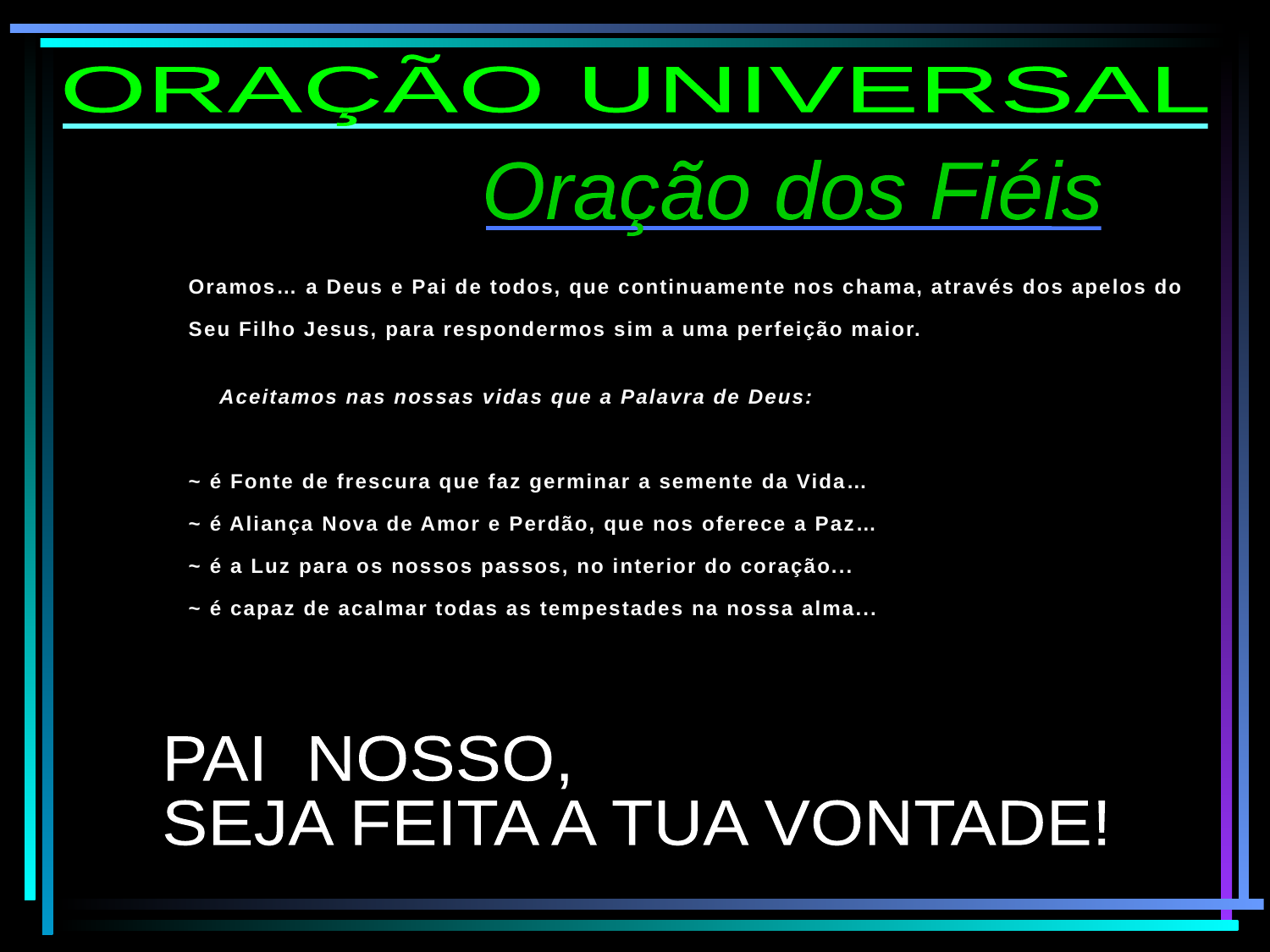

ORAÇÃO UNIVERSAL

Oração dos Fiéis

Oramos… a Deus e Pai de todos, que continuamente nos chama, através dos apelos do Seu Filho Jesus, para respondermos sim a uma perfeição maior.

      Aceitamos nas nossas vidas que a Palavra de Deus:

~ é Fonte de frescura que faz germinar a semente da Vida…
~ é Aliança Nova de Amor e Perdão, que nos oferece a Paz…
~ é a Luz para os nossos passos, no interior do coração...
~ é capaz de acalmar todas as tempestades na nossa alma...
PAI  NOSSO,
SEJA FEITA A TUA VONTADE!